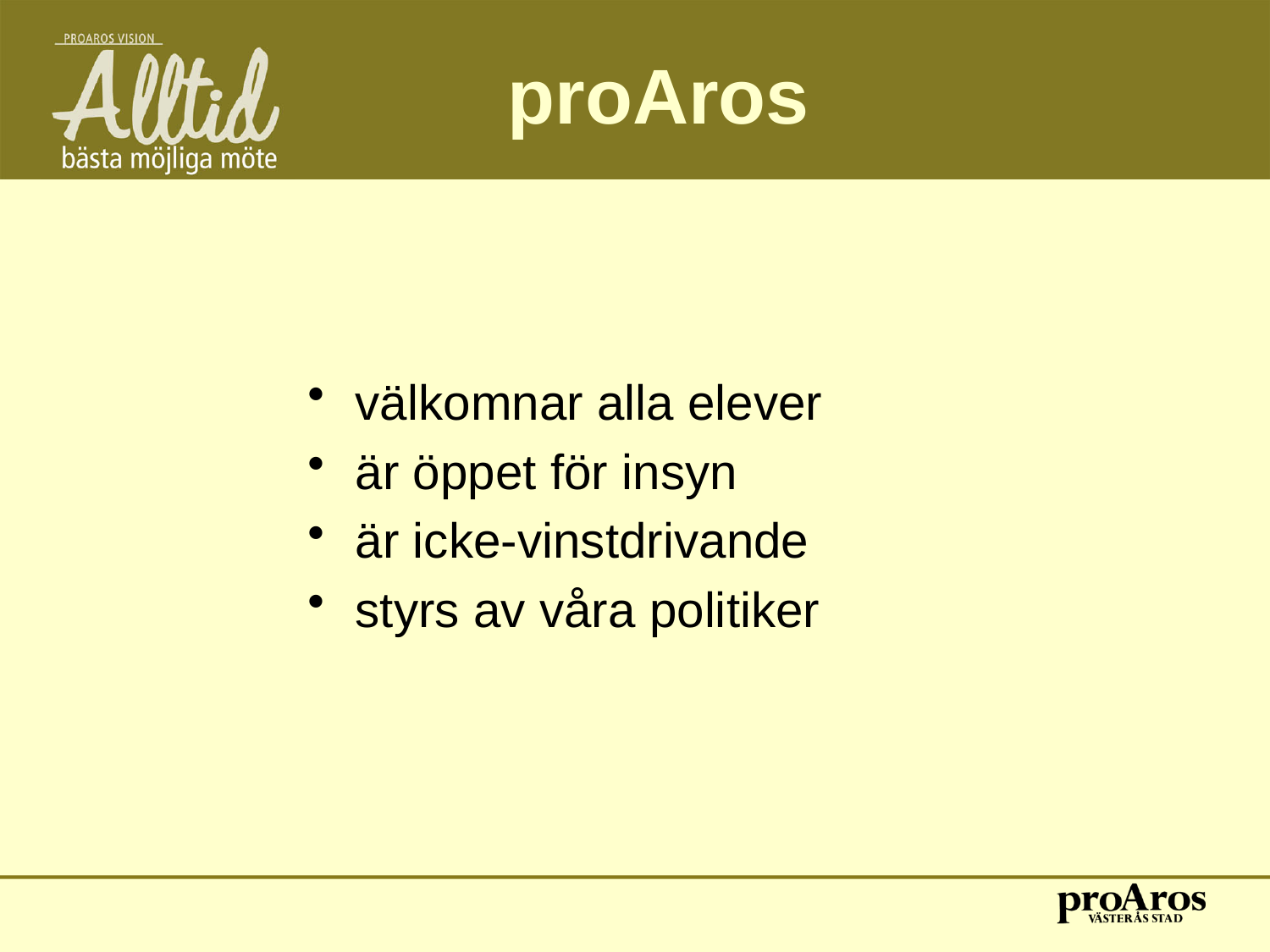

# proAros

välkomnar alla elever
är öppet för insyn
är icke-vinstdrivande
styrs av våra politiker